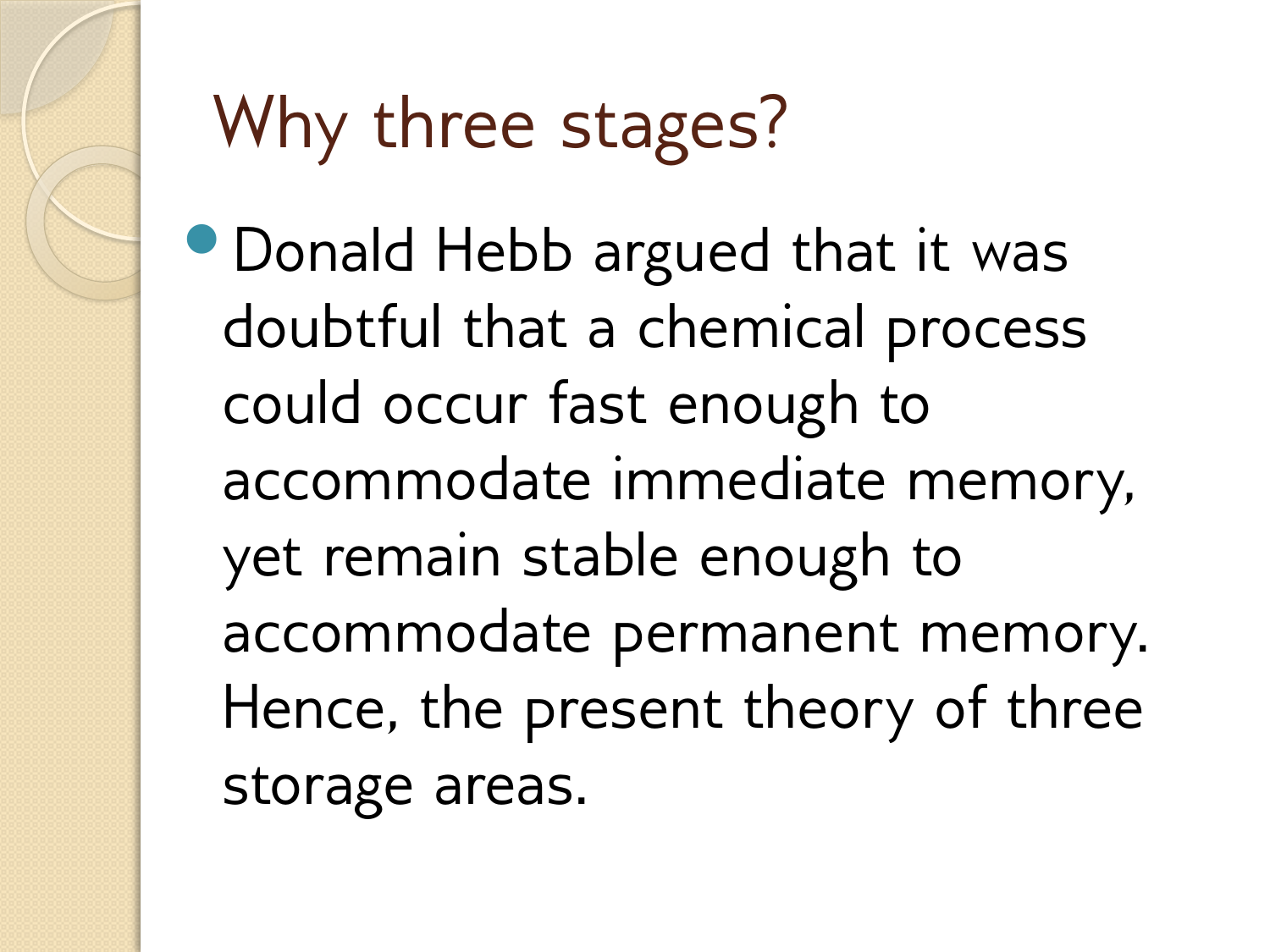

# Why three stages?
Donald Hebb argued that it was doubtful that a chemical process could occur fast enough to accommodate immediate memory, yet remain stable enough to accommodate permanent memory. Hence, the present theory of three storage areas.